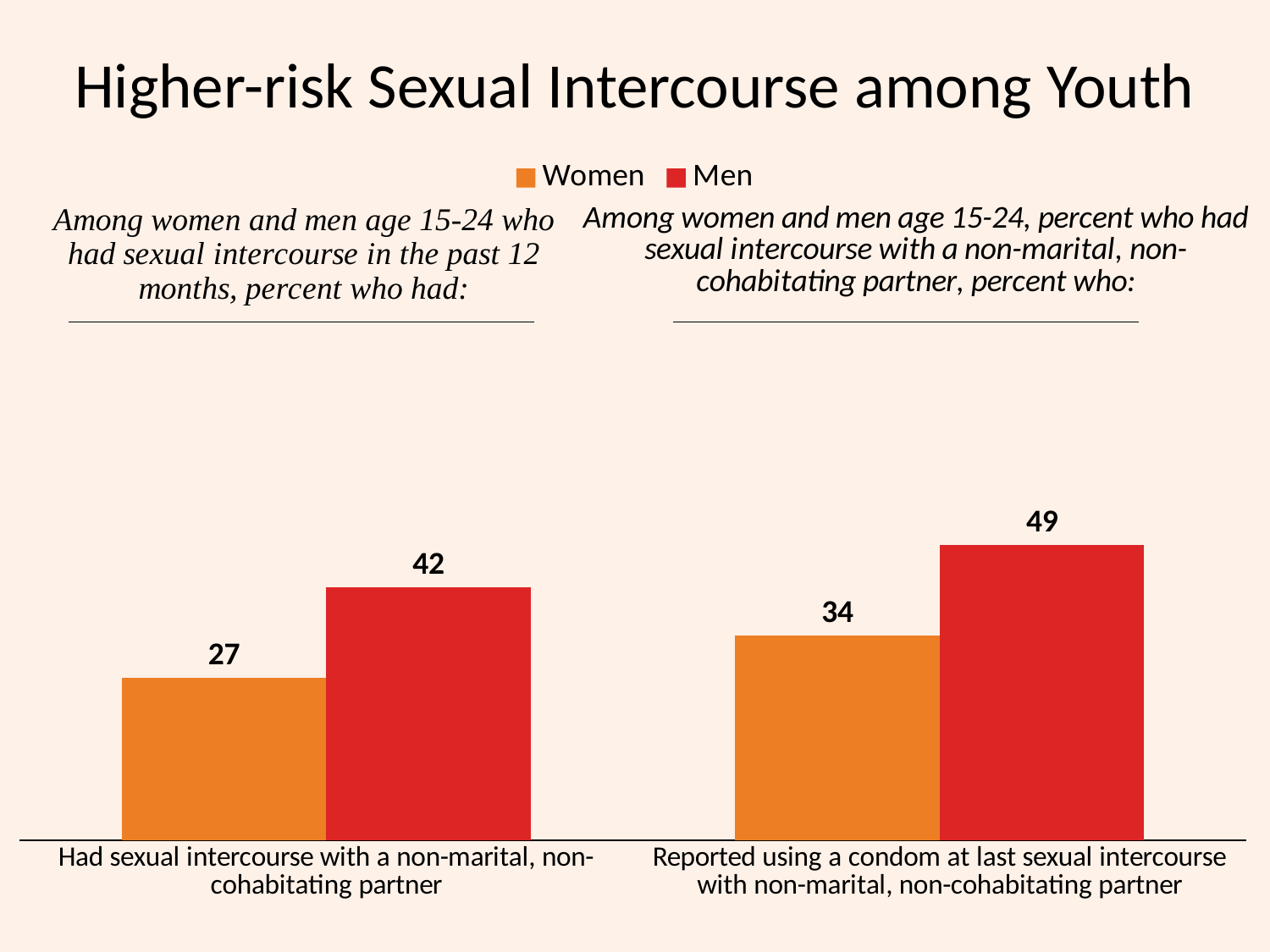

# Higher-risk Sexual Intercourse among Youth

### Chart

| Category | Women | Men |
|---|---|---|
| Had sexual intercourse with a non-marital, non-cohabitating partner | 27.0 | 42.0 |
| Reported using a condom at last sexual intercourse with non-marital, non-cohabitating partner | 34.0 | 49.0 |